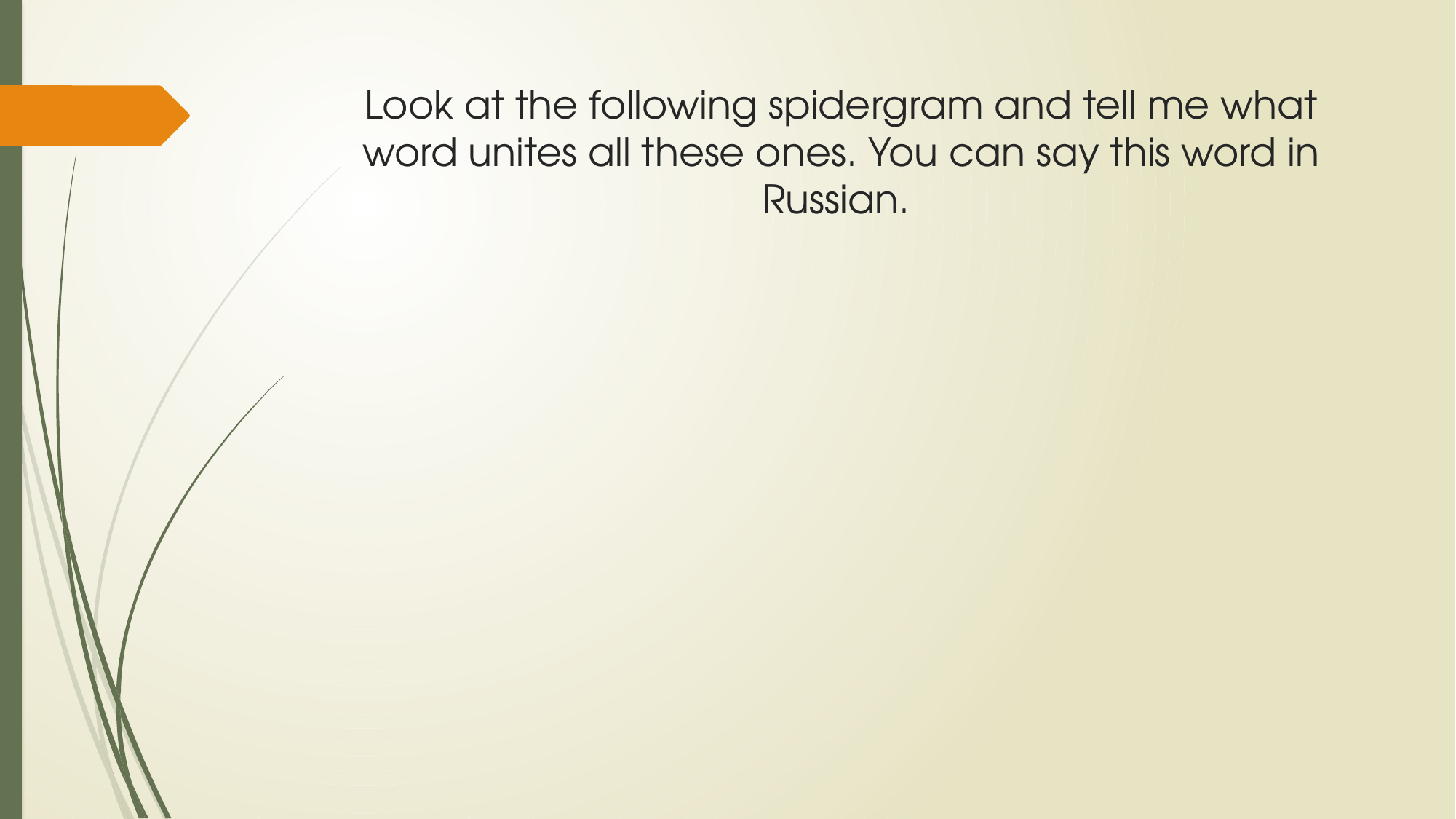

# Look at the following spidergram and tell me what word unites all these ones. You can say this word in Russian.